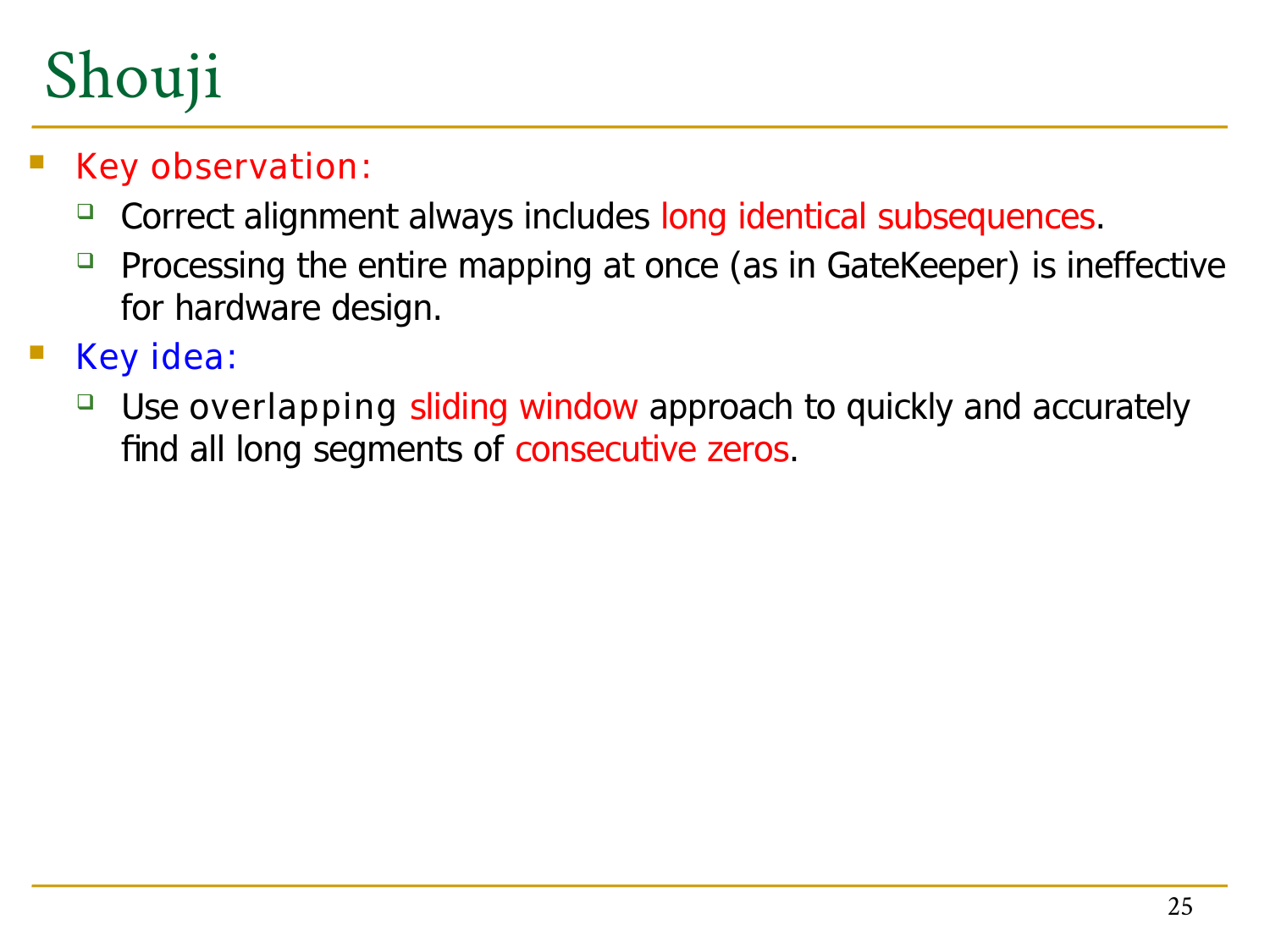

# Shouji
Key observation:
Correct alignment always includes long identical subsequences.
Processing the entire mapping at once (as in GateKeeper) is ineffective for hardware design.
Key idea:
Use overlapping sliding window approach to quickly and accurately find all long segments of consecutive zeros.
25